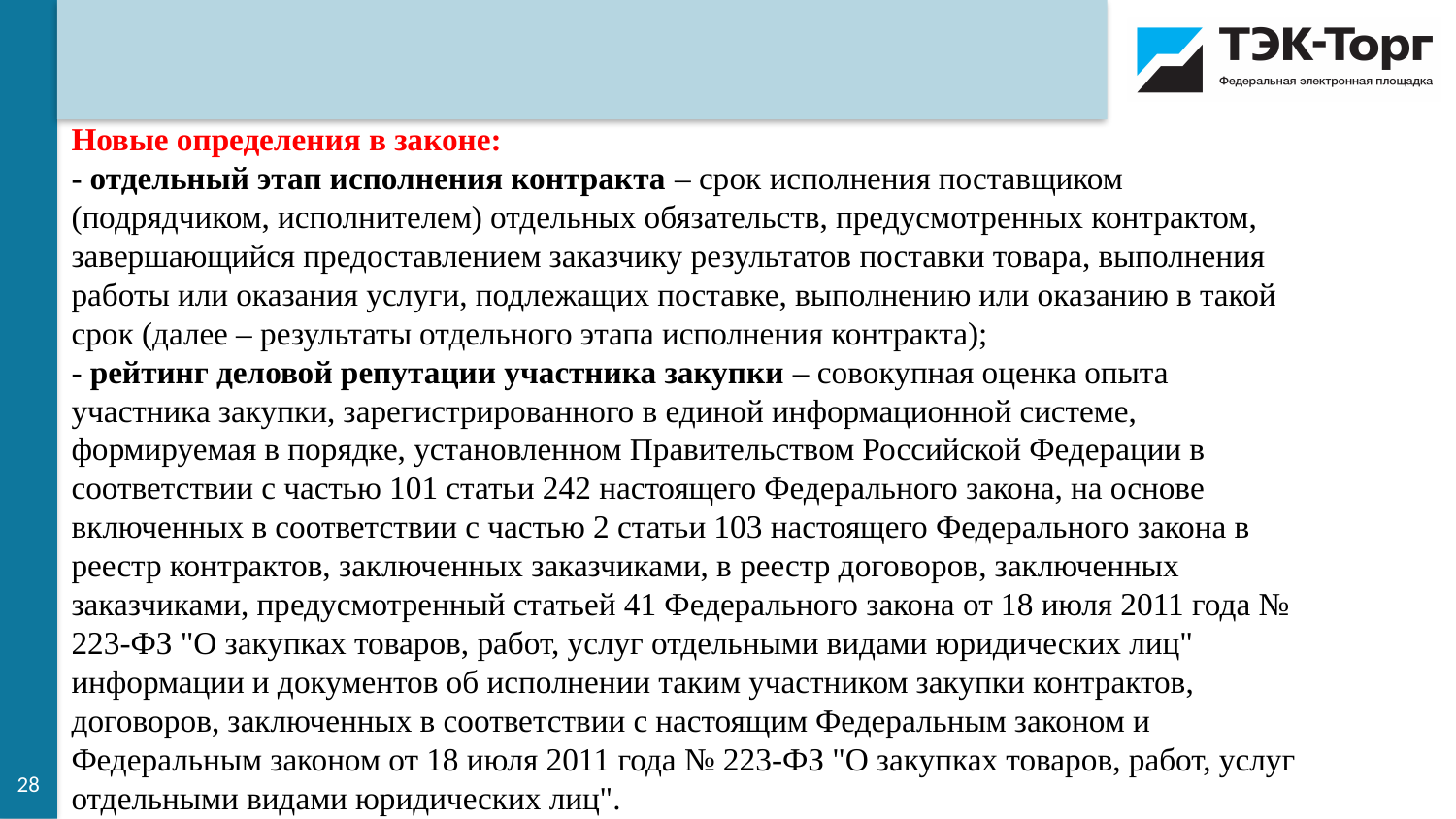

Новые определения в законе:
- отдельный этап исполнения контракта – срок исполнения поставщиком (подрядчиком, исполнителем) отдельных обязательств, предусмотренных контрактом, завершающийся предоставлением заказчику результатов поставки товара, выполнения работы или оказания услуги, подлежащих поставке, выполнению или оказанию в такой срок (далее – результаты отдельного этапа исполнения контракта);
- рейтинг деловой репутации участника закупки – совокупная оценка опыта участника закупки, зарегистрированного в единой информационной системе, формируемая в порядке, установленном Правительством Российской Федерации в соответствии с частью 101 статьи 242 настоящего Федерального закона, на основе включенных в соответствии с частью 2 статьи 103 настоящего Федерального закона в реестр контрактов, заключенных заказчиками, в реестр договоров, заключенных заказчиками, предусмотренный статьей 41 Федерального закона от 18 июля 2011 года № 223-ФЗ "О закупках товаров, работ, услуг отдельными видами юридических лиц" информации и документов об исполнении таким участником закупки контрактов, договоров, заключенных в соответствии с настоящим Федеральным законом и Федеральным законом от 18 июля 2011 года № 223-ФЗ "О закупках товаров, работ, услуг отдельными видами юридических лиц".
28